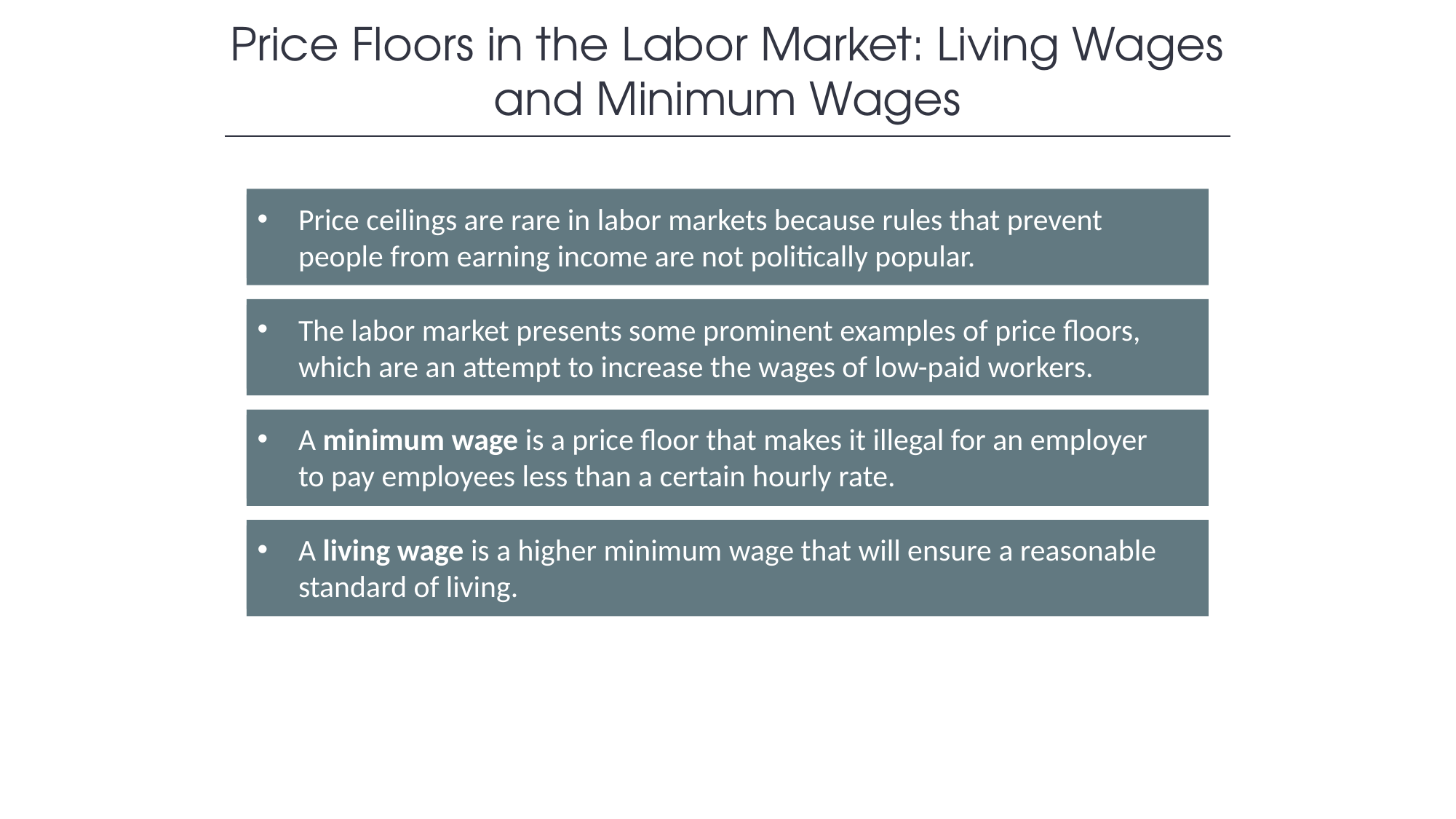

Price Floors in the Labor Market: Living Wages and Minimum Wages

Price ceilings are rare in labor markets because rules that prevent people from earning income are not politically popular.

The labor market presents some prominent examples of price floors, which are an attempt to increase the wages of low-paid workers.

A minimum wage is a price floor that makes it illegal for an employer to pay employees less than a certain hourly rate.

A living wage is a higher minimum wage that will ensure a reasonable standard of living.